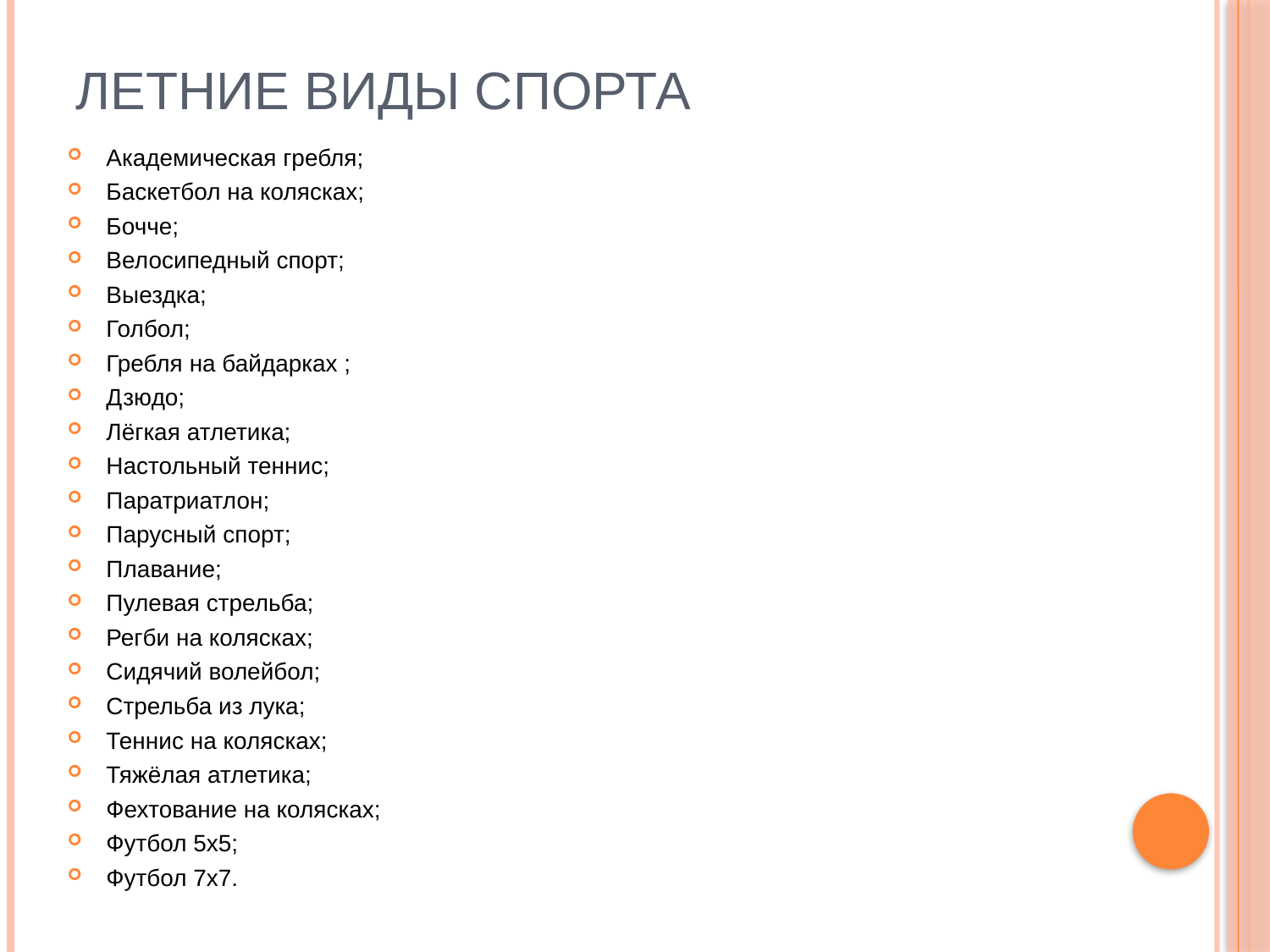

# Летние виды спорта
Академическая гребля;
Баскетбол на колясках;
Бочче;
Велосипедный спорт;
Выездка;
Голбол;
Гребля на байдарках ;
Дзюдо;
Лёгкая атлетика;
Настольный теннис;
Паратриатлон;
Парусный спорт;
Плавание;
Пулевая стрельба;
Регби на колясках;
Сидячий волейбол;
Стрельба из лука;
Теннис на колясках;
Тяжёлая атлетика;
Фехтование на колясках;
Футбол 5х5;
Футбол 7х7.